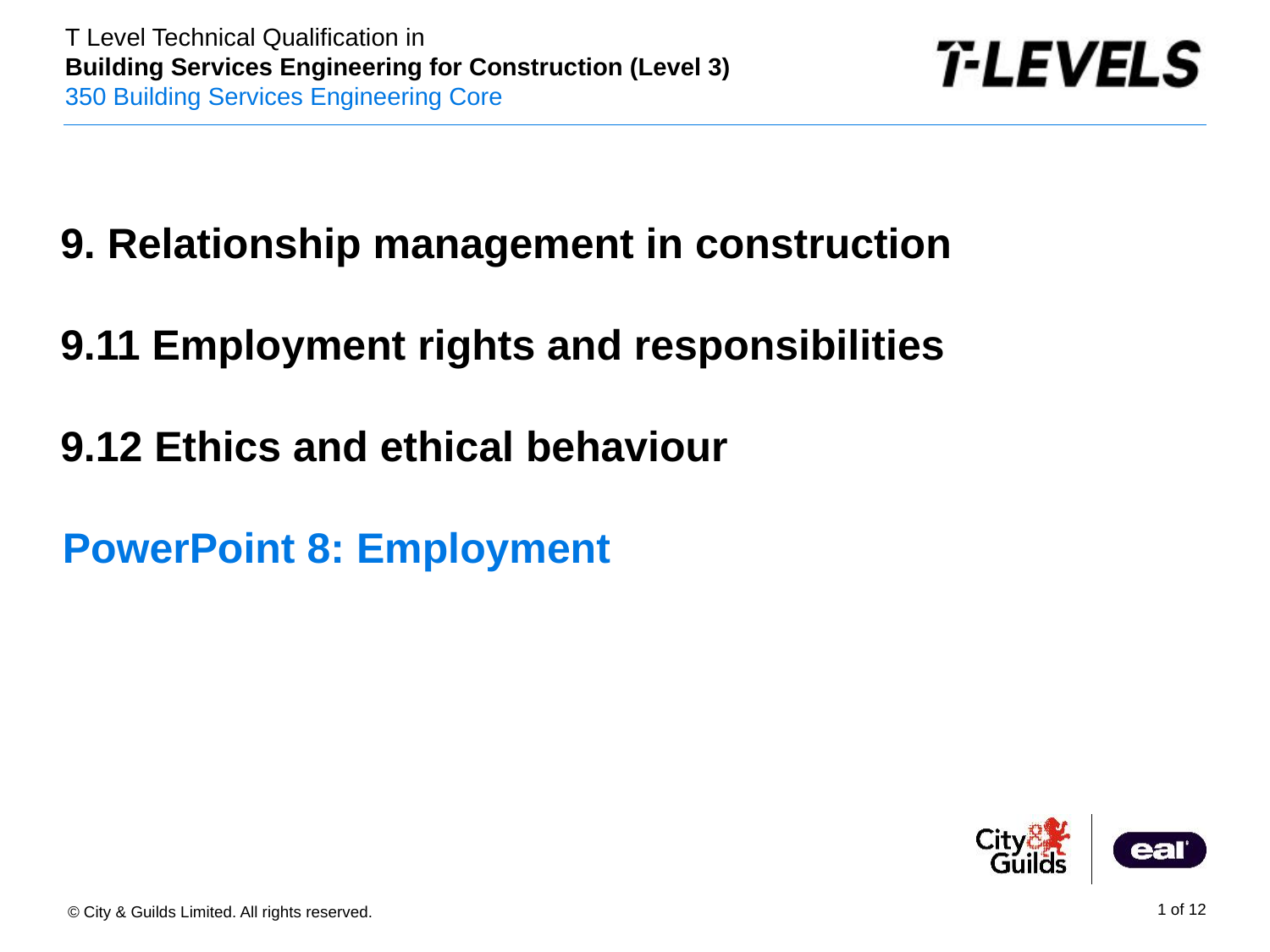

PowerPoint presentation
9. Relationship management in construction

9.11 Employment rights and responsibilities

9.12 Ethics and ethical behaviour
# PowerPoint 8: Employment